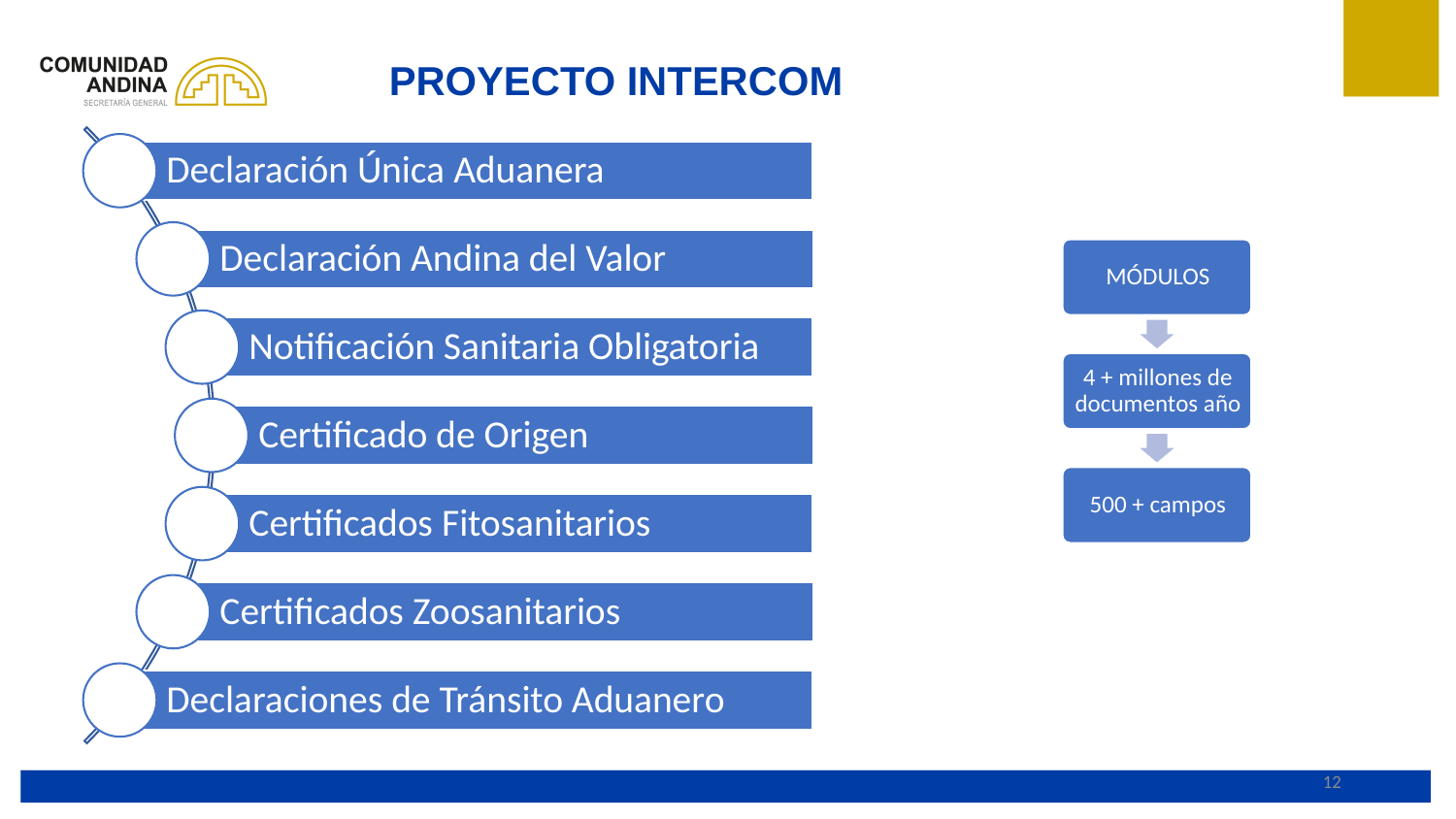

PROYECTO INTERCOM
Declaración Única Aduanera
Declaración Andina del Valor
Notificación Sanitaria Obligatoria
Certificado de Origen
Certificados Fitosanitarios
Certificados Zoosanitarios
Declaraciones de Tránsito Aduanero
MÓDULOS

4 + millones de documentos año

500 + campos
12